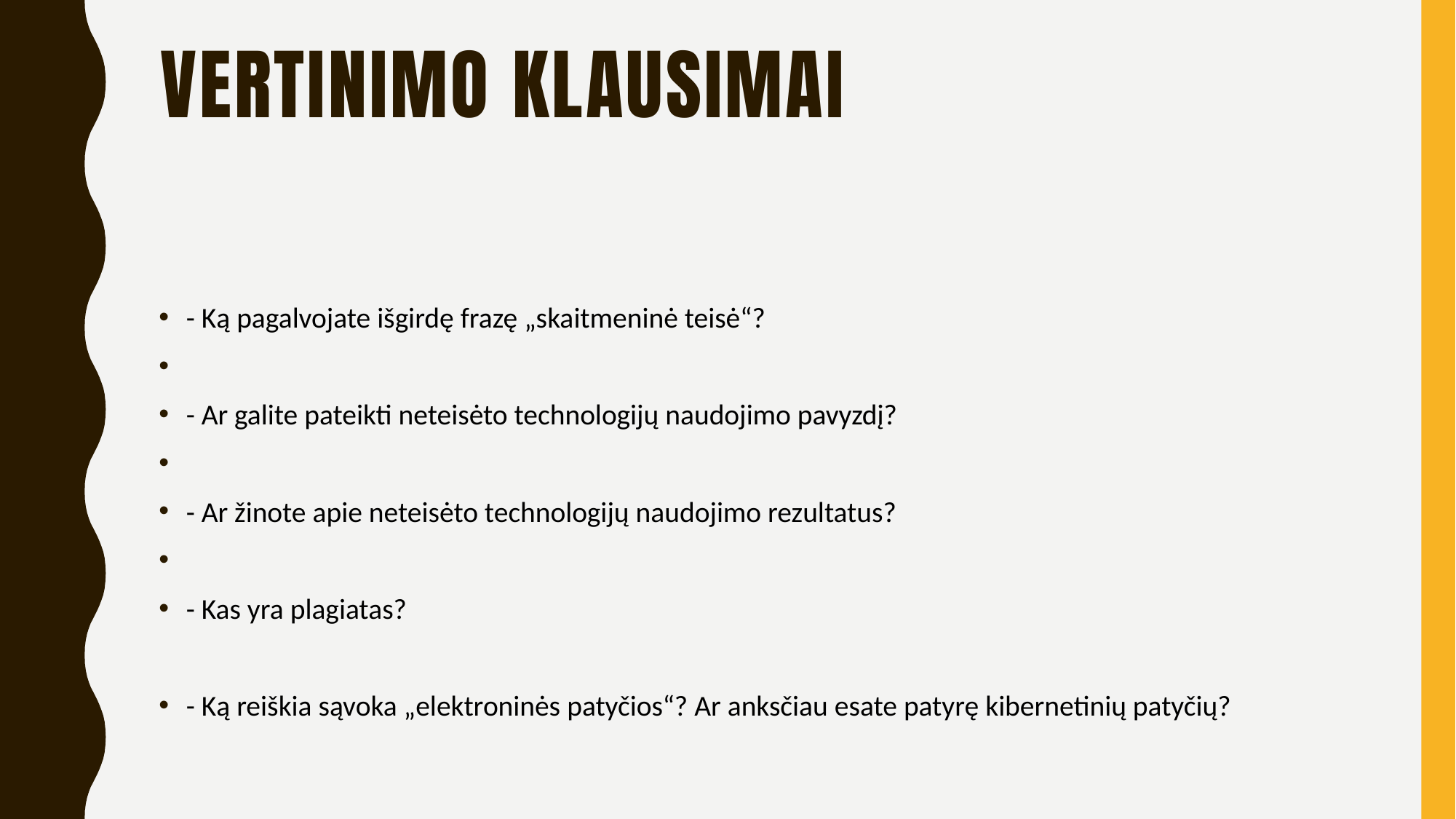

# VERTINIMO KLAUSIMAI

- Ką pagalvojate išgirdę frazę „skaitmeninė teisė“?

- Ar galite pateikti neteisėto technologijų naudojimo pavyzdį?

- Ar žinote apie neteisėto technologijų naudojimo rezultatus?

- Kas yra plagiatas?

- Ką reiškia sąvoka „elektroninės patyčios“? Ar anksčiau esate patyrę kibernetinių patyčių?